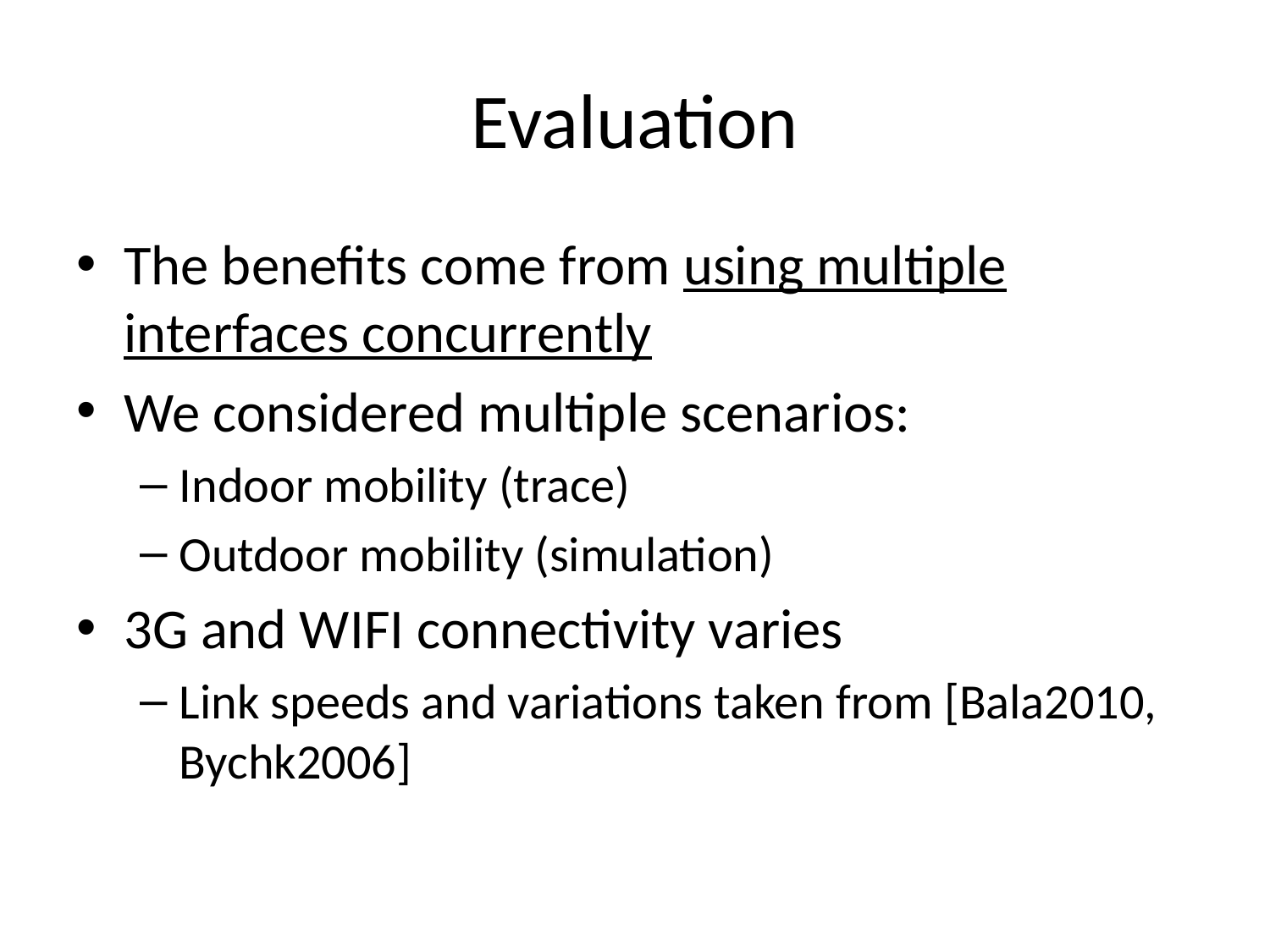

# Evaluation
The benefits come from using multiple interfaces concurrently
We considered multiple scenarios:
Indoor mobility (trace)
Outdoor mobility (simulation)
3G and WIFI connectivity varies
Link speeds and variations taken from [Bala2010, Bychk2006]